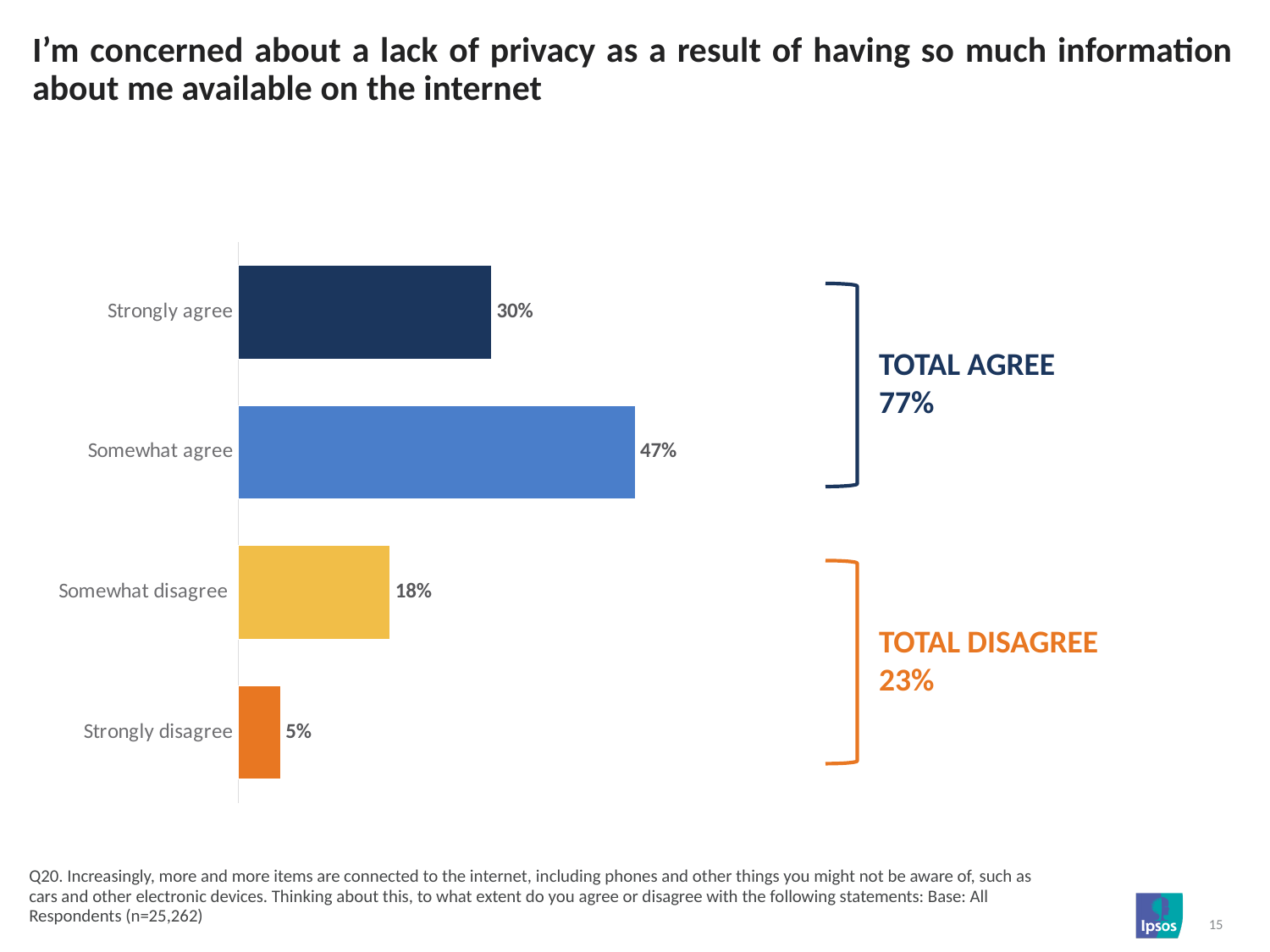

# I’m concerned about a lack of privacy as a result of having so much information about me available on the internet

### Chart

| Category | Column1 |
|---|---|
| Strongly agree | 0.3 |
| Somewhat agree | 0.47 |
| Somewhat disagree  | 0.18 |
| Strongly disagree | 0.05 |
TOTAL AGREE
77%

TOTAL DISAGREE
23%
Q20. Increasingly, more and more items are connected to the internet, including phones and other things you might not be aware of, such as cars and other electronic devices. Thinking about this, to what extent do you agree or disagree with the following statements: Base: All Respondents (n=25,262)